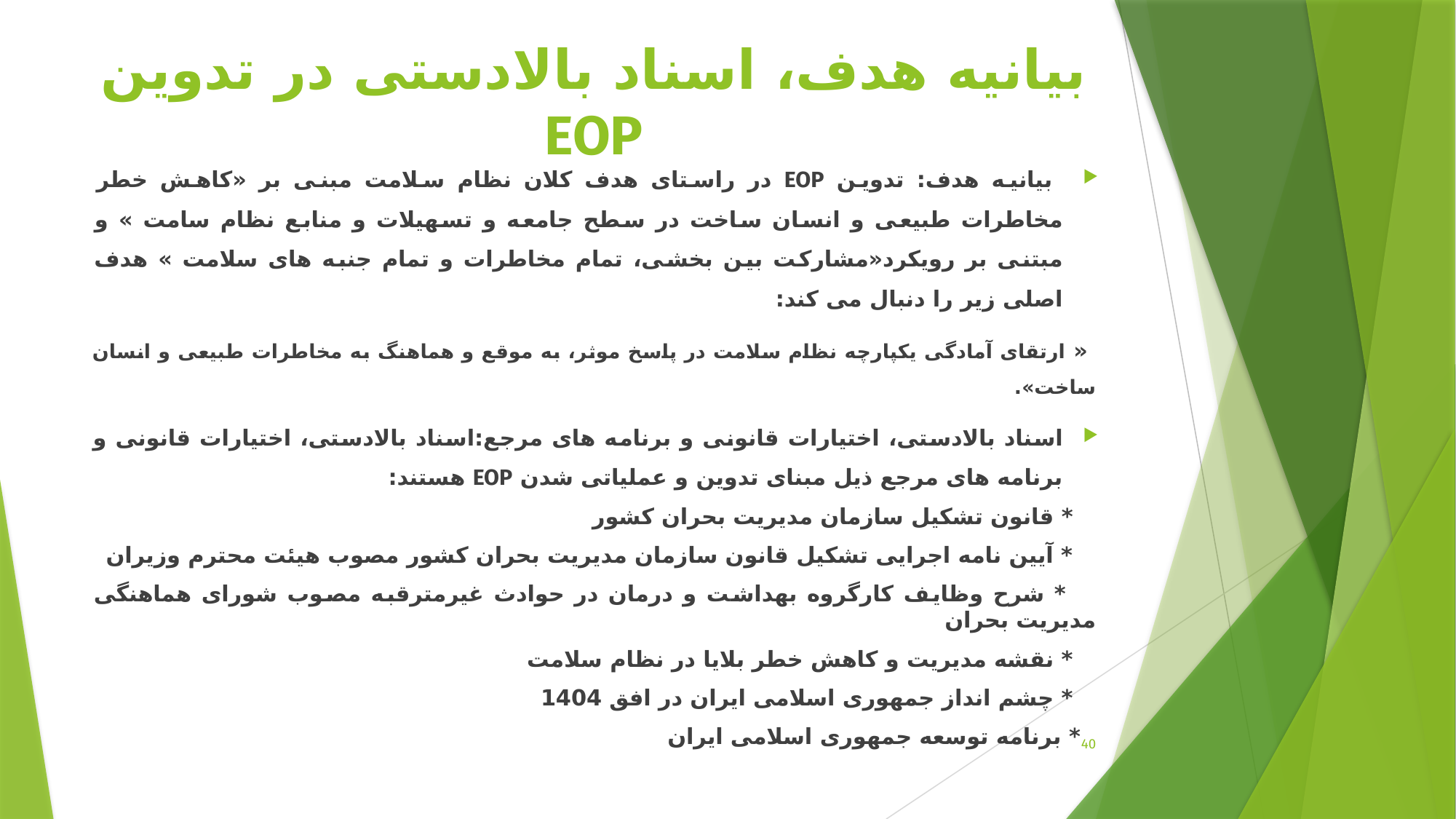

# بیانیه هدف، اسناد بالادستی در تدوین EOP
 بیانیه هدف: تدوین EOP در راستای هدف کلان نظام سلامت مبنی بر «کاهش خطر مخاطرات طبیعی و انسان ساخت در سطح جامعه و تسهیلات و منابع نظام سامت » و مبتنی بر رویکرد«مشارکت بین بخشی، تمام مخاطرات و تمام جنبه های سلامت » هدف اصلی زیر را دنبال می کند:
 « ارتقای آمادگی یکپارچه نظام سلامت در پاسخ موثر، به موقع و هماهنگ به مخاطرات طبیعی و انسان ساخت».
اسناد بالادستی، اختیارات قانونی و برنامه های مرجع:اسناد بالادستی، اختیارات قانونی و برنامه های مرجع ذیل مبنای تدوین و عملیاتی شدن EOP هستند:
   * قانون تشکیل سازمان مدیریت بحران کشور
   * آیین نامه اجرایی تشکیل قانون سازمان مدیریت بحران کشور مصوب هیئت محترم وزیران
   * شرح وظایف کارگروه بهداشت و درمان در حوادث غیرمترقبه مصوب شورای هماهنگی مدیریت بحران
   * نقشه مدیریت و کاهش خطر بلایا در نظام سلامت
   * چشم انداز جمهوری اسلامی ایران در افق 1404
  * برنامه توسعه جمهوری اسلامی ایران
40